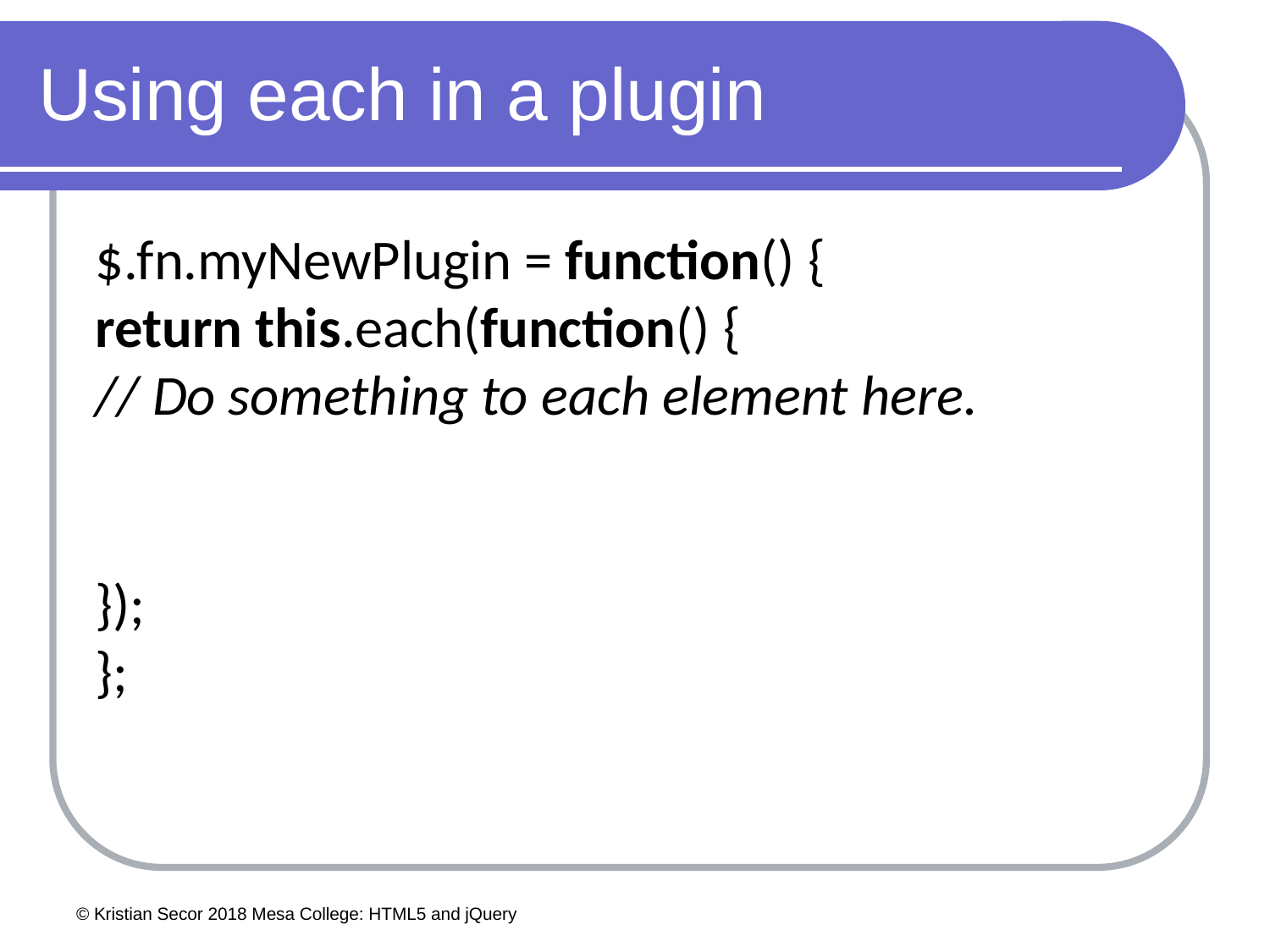

# Using each in a plugin
$.fn.myNewPlugin = function() {
return this.each(function() {
// Do something to each element here.

});
};
© Kristian Secor 2018 Mesa College: HTML5 and jQuery